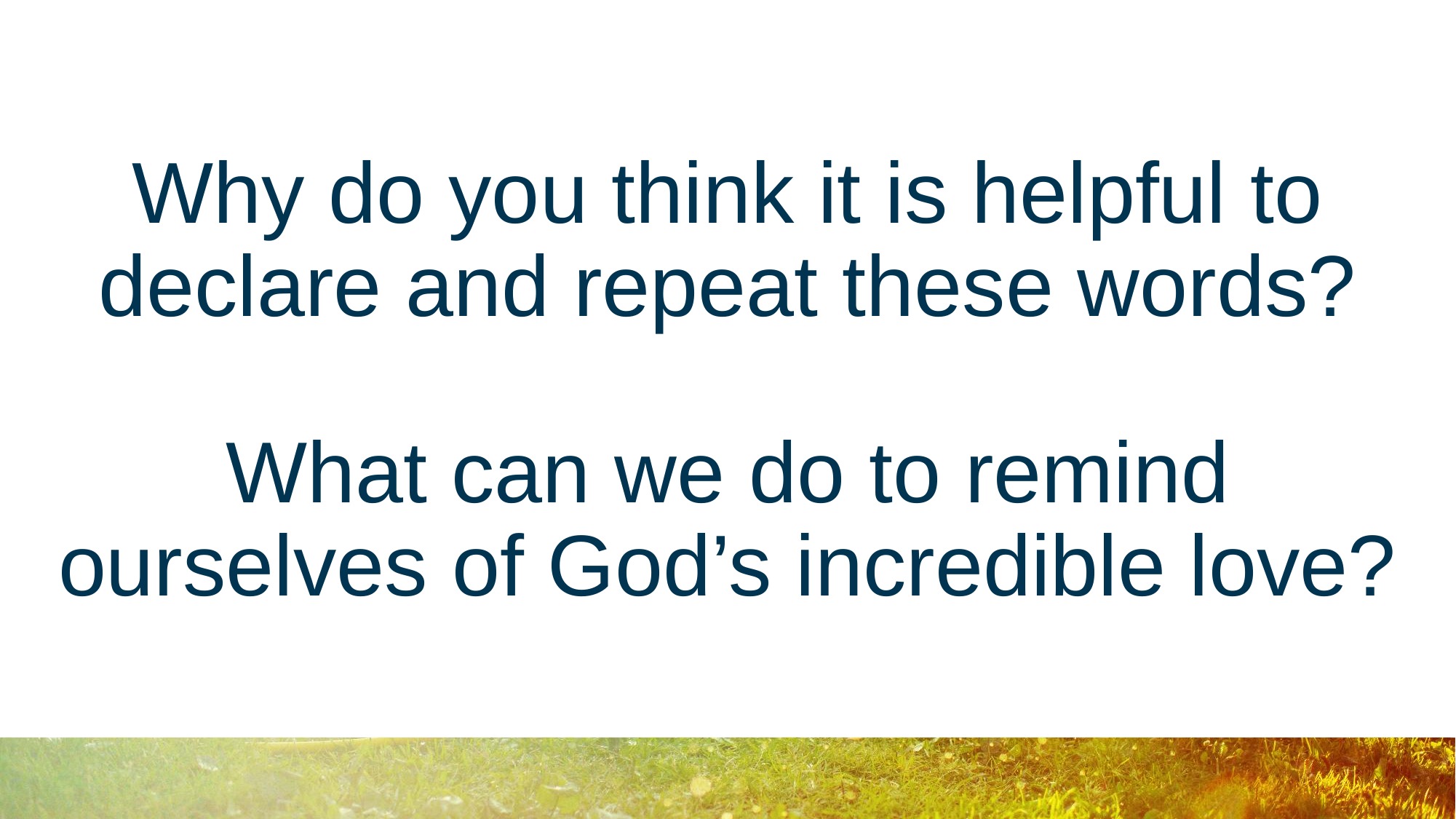

# Why do you think it is helpful to declare and repeat these words? What can we do to remind ourselves of God’s incredible love?